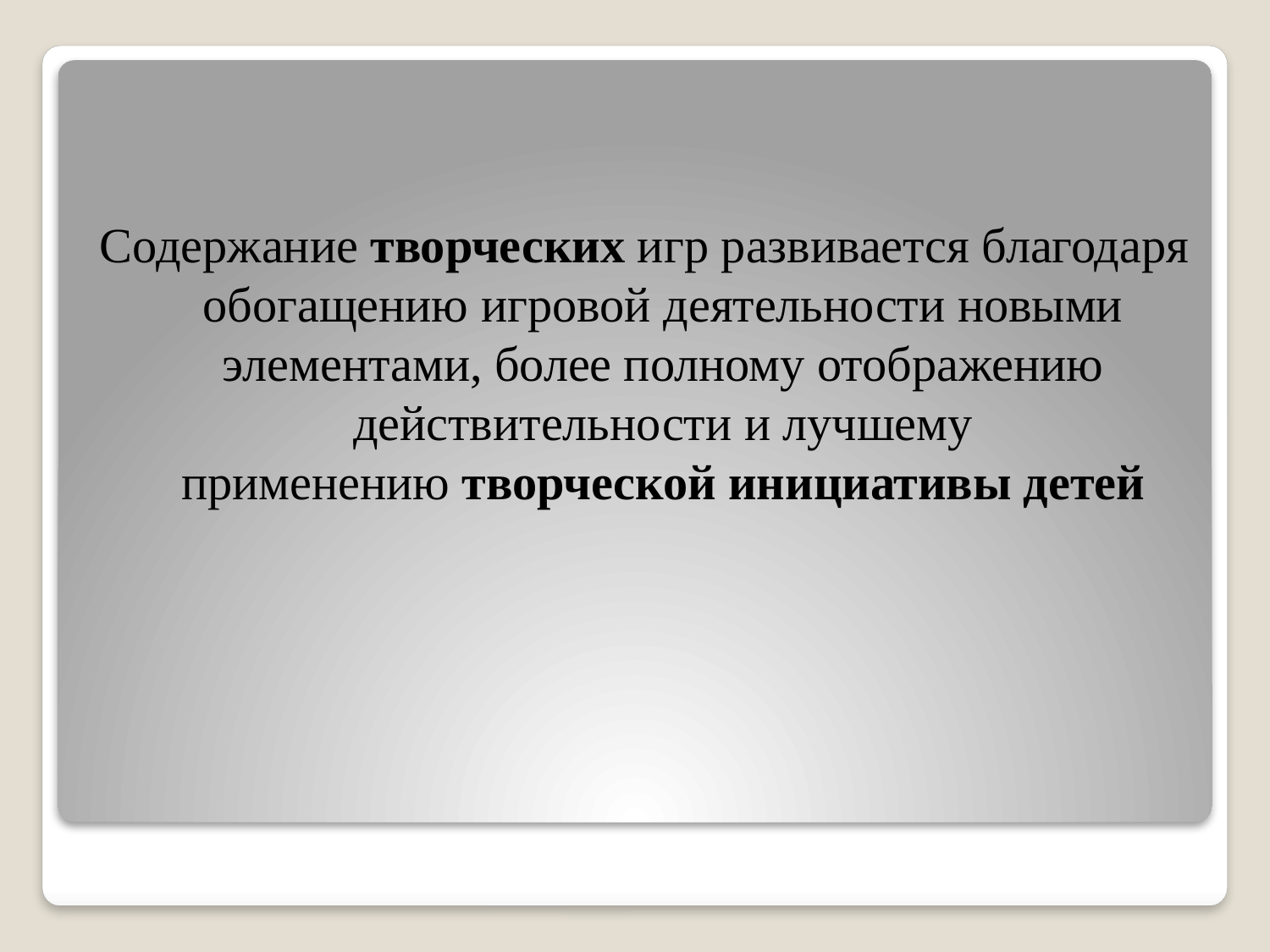

Содержание творческих игр развивается благодаря обогащению игровой деятельности новыми элементами, более полному отображению действительности и лучшему применению творческой инициативы детей
#